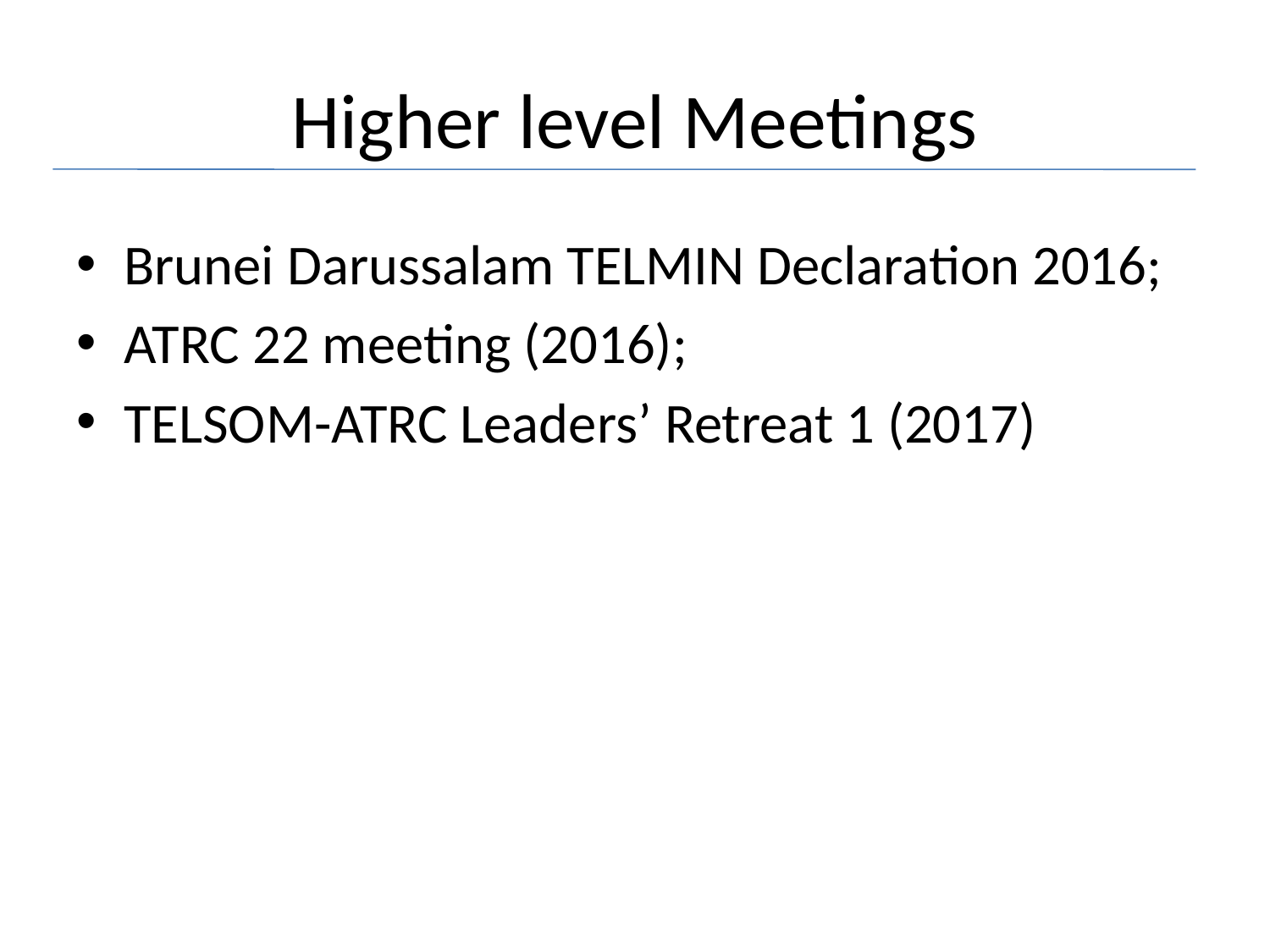

# Higher level Meetings
Brunei Darussalam TELMIN Declaration 2016;
ATRC 22 meeting (2016);
TELSOM-ATRC Leaders’ Retreat 1 (2017)